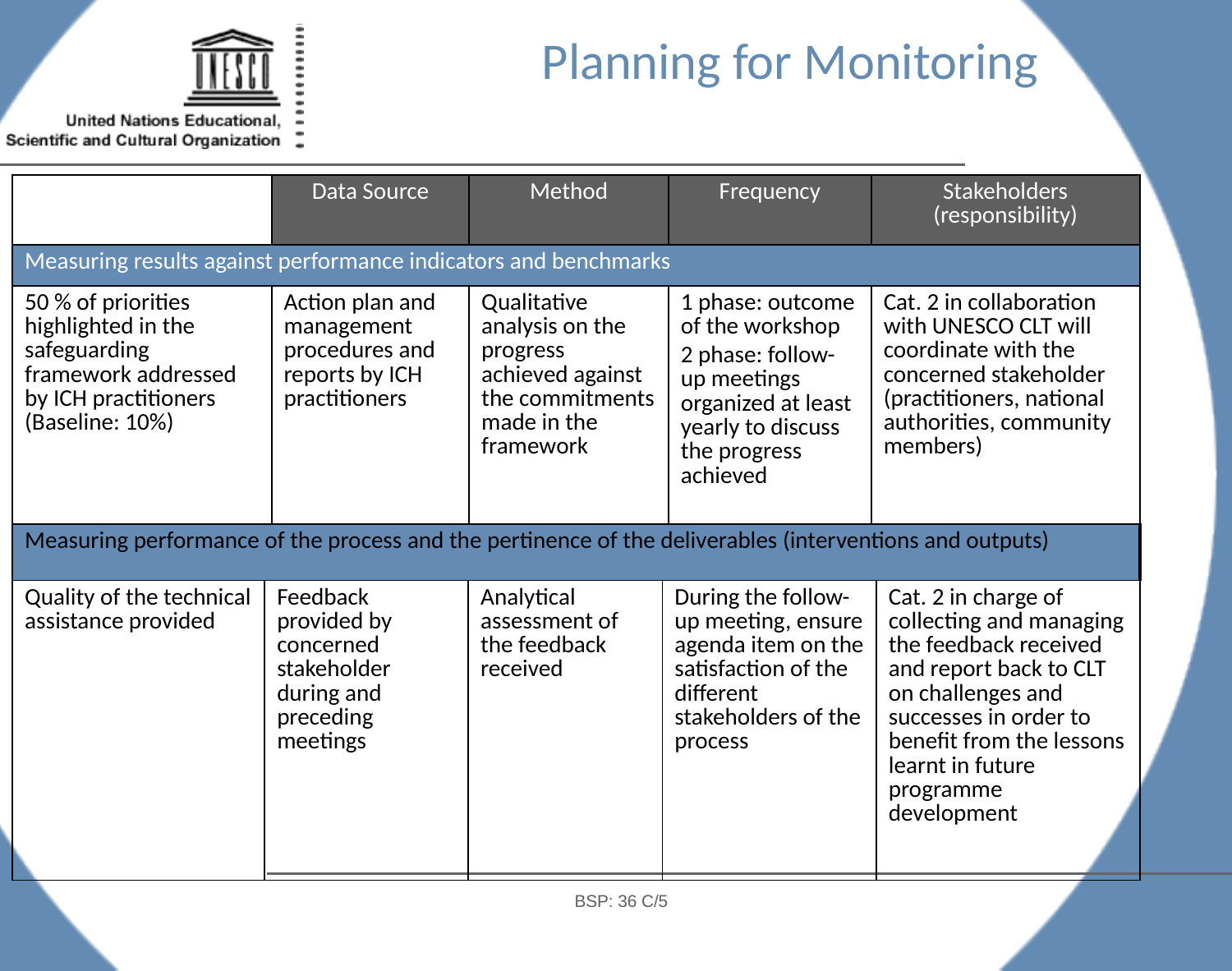

Planning for Monitoring
|  | Data Source | Method | Frequency | Stakeholders (responsibility) |
| --- | --- | --- | --- | --- |
| Measuring results against performance indicators and benchmarks |  |  |  |  |
| 50 % of priorities highlighted in the safeguarding framework addressed by ICH practitioners (Baseline: 10%) | Action plan and management procedures and reports by ICH practitioners | Qualitative analysis on the progress achieved against the commitments made in the framework | 1 phase: outcome of the workshop 2 phase: follow-up meetings organized at least yearly to discuss the progress achieved | Cat. 2 in collaboration with UNESCO CLT will coordinate with the concerned stakeholder (practitioners, national authorities, community members) |
| Measuring performance of the process and the pertinence of the deliverables (interventions and outputs) |  |  |  |  |
| --- | --- | --- | --- | --- |
| Quality of the technical assistance provided | Feedback provided by concerned stakeholder during and preceding meetings | Analytical assessment of the feedback received | During the follow-up meeting, ensure agenda item on the satisfaction of the different stakeholders of the process | Cat. 2 in charge of collecting and managing the feedback received and report back to CLT on challenges and successes in order to benefit from the lessons learnt in future programme development |
BSP: 36 C/5